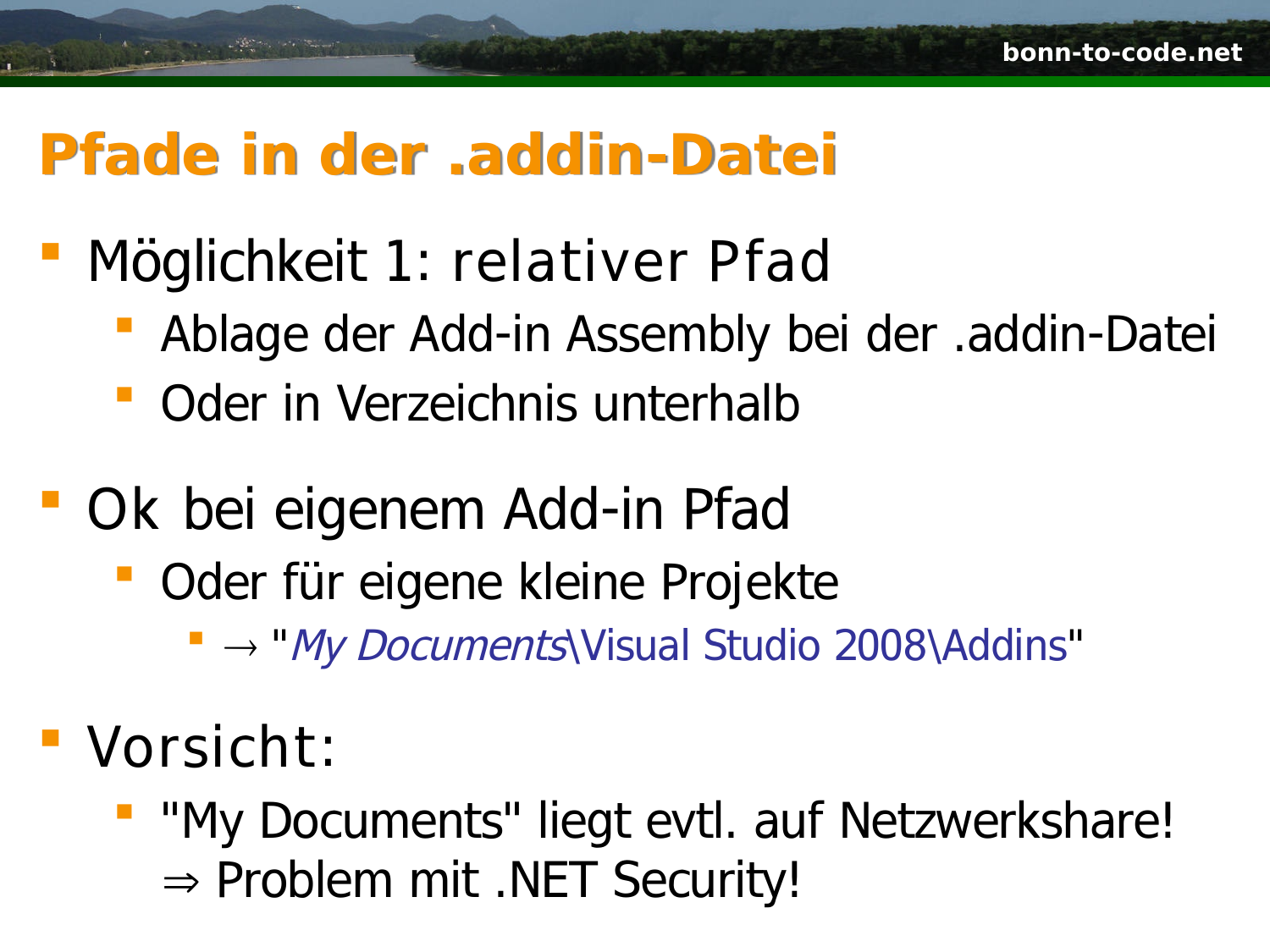

# Pfade in der .addin-Datei
Möglichkeit 1: relativer Pfad
Ablage der Add-in Assembly bei der .addin-Datei
Oder in Verzeichnis unterhalb
Ok bei eigenem Add-in Pfad
Oder für eigene kleine Projekte
→ "My Documents\Visual Studio 2008\Addins"
Vorsicht:
"My Documents" liegt evtl. auf Netzwerkshare!
⇒ Problem mit .NET Security!